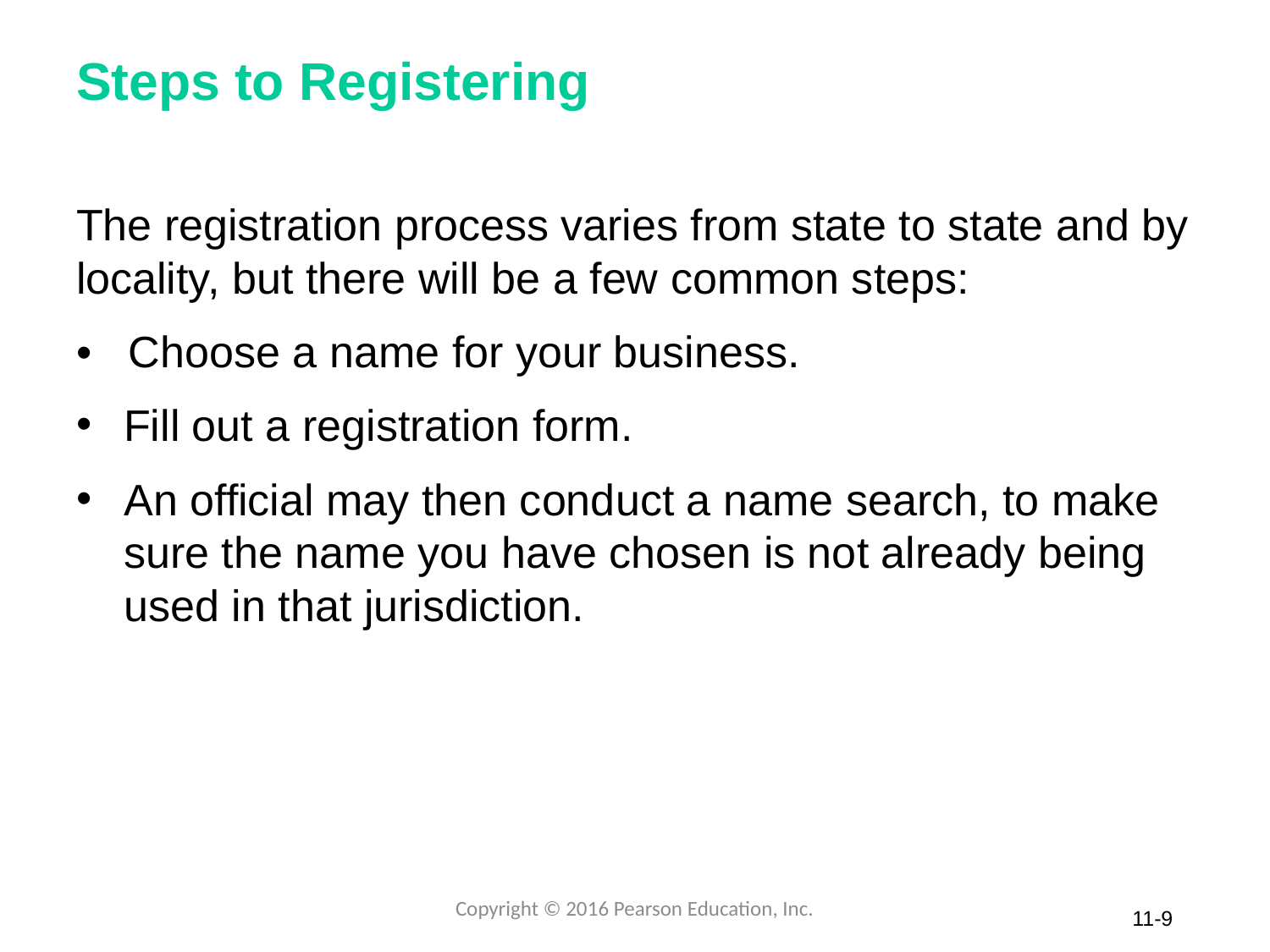

# Steps to Registering
The registration process varies from state to state and by locality, but there will be a few common steps:

•   Choose a name for your business.

Fill out a registration form.

An official may then conduct a name search, to make sure the name you have chosen is not already being used in that jurisdiction.
Copyright © 2016 Pearson Education, Inc.